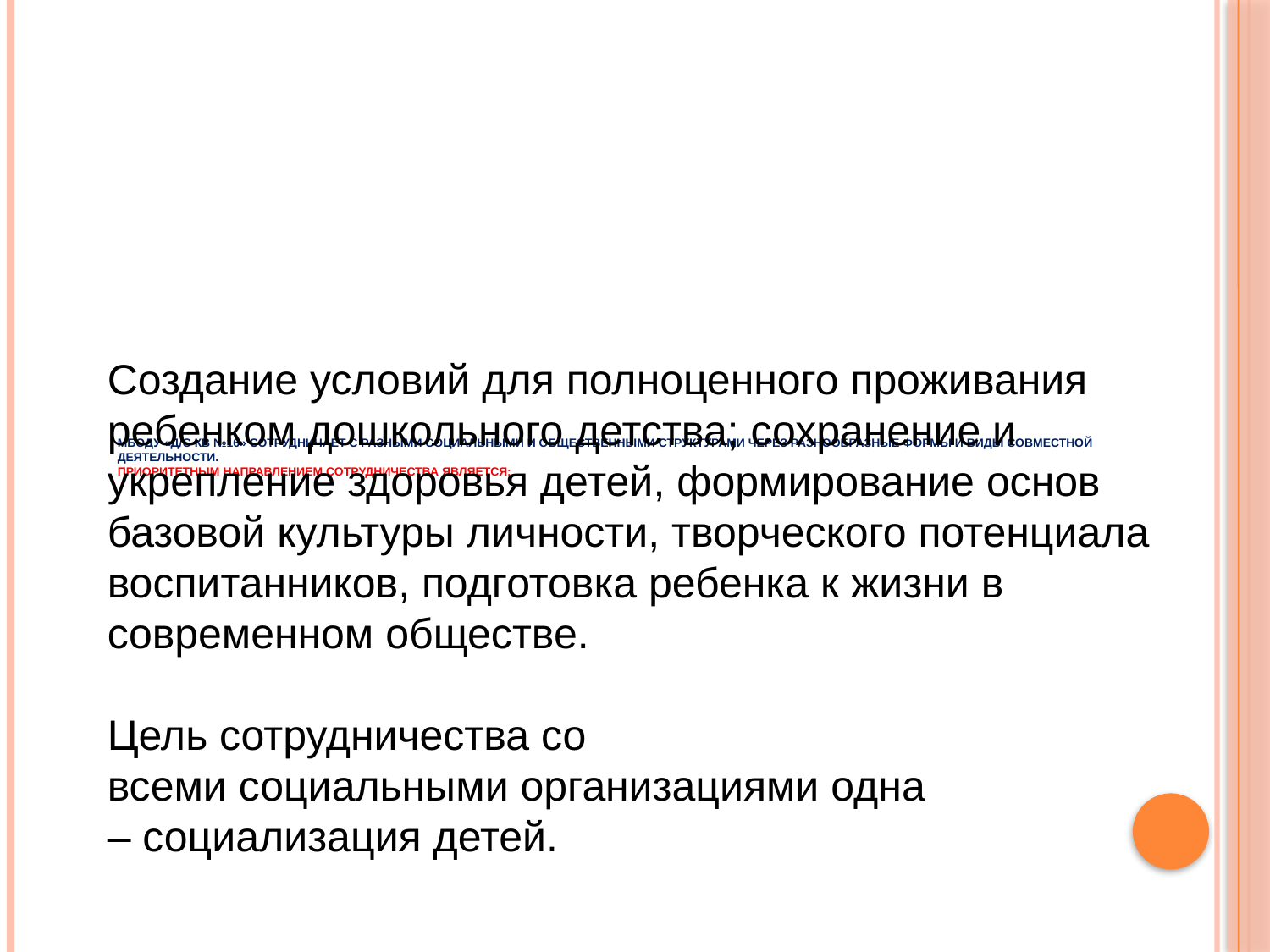

Создание условий для полноценного проживания ребенком дошкольного детства; сохранение и укрепление здоровья детей, формирование основ базовой культуры личности, творческого потенциала воспитанников, подготовка ребенка к жизни в современном обществе.
Цель сотрудничества со всеми социальными организациями одна – социализация детей.
# МБОДУ «Д/с КВ №16» сотрудничает с разными социальными и общественными структурами через разнообразные формы и виды совместной деятельности. Приоритетным направлением сотрудничества является: